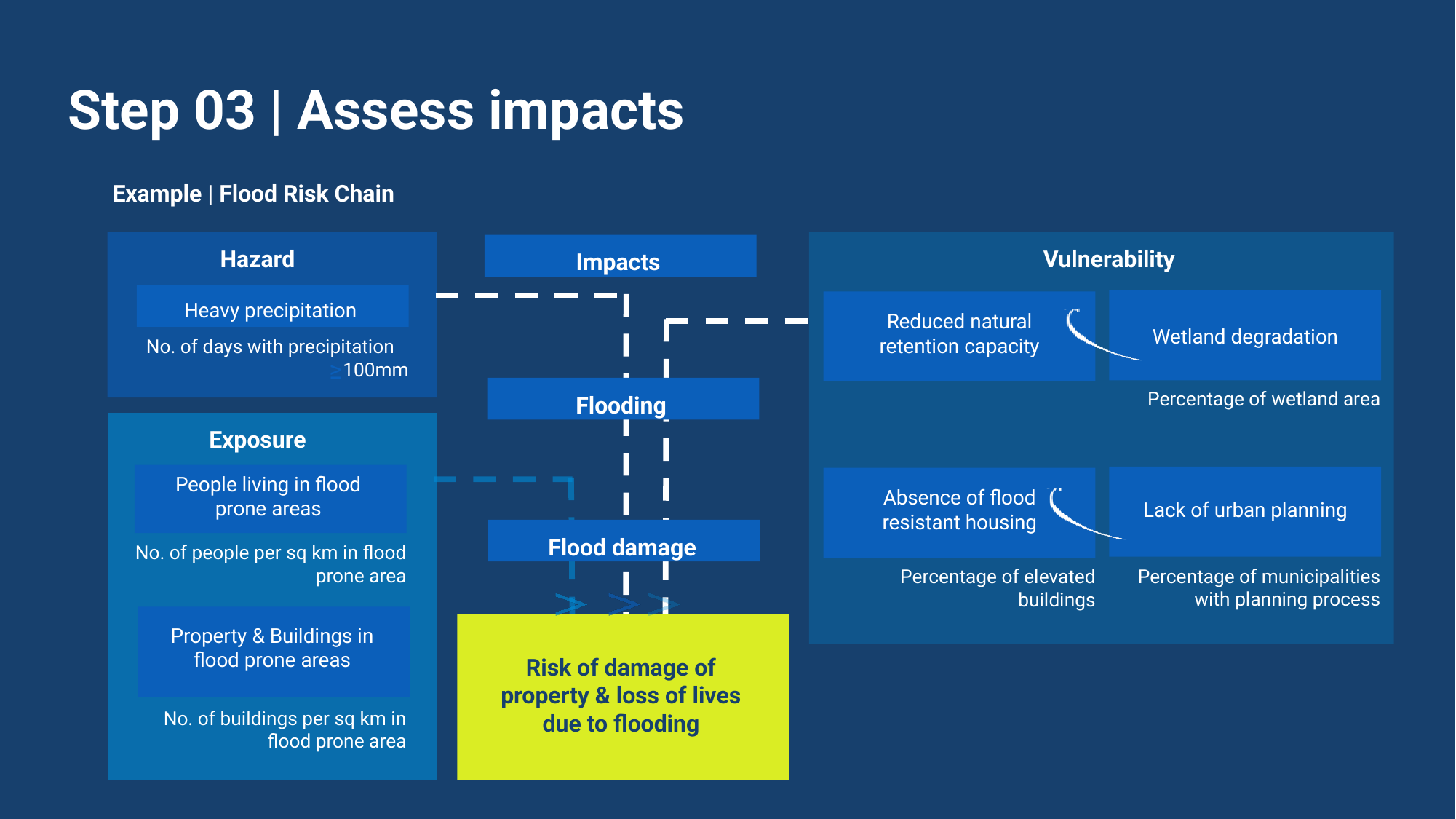

Step 03 | Assess impacts
Example | Flood Risk Chain

Hazard
Vulnerability
Impacts

Heavy precipitation
Reduced natural retention capacity
Wetland degradation
No. of days with precipitation    100mm
≥

Flooding
Percentage of wetland area

Exposure

People living in flood prone areas
Absence of flood resistant housing
Lack of urban planning

Flood damage
No. of people per sq km in flood prone area
Percentage of municipalities with planning process
Percentage of elevated buildings

Property & Buildings in flood prone areas
Risk of damage of property & loss of lives due to flooding
No. of buildings per sq km in flood prone area
41